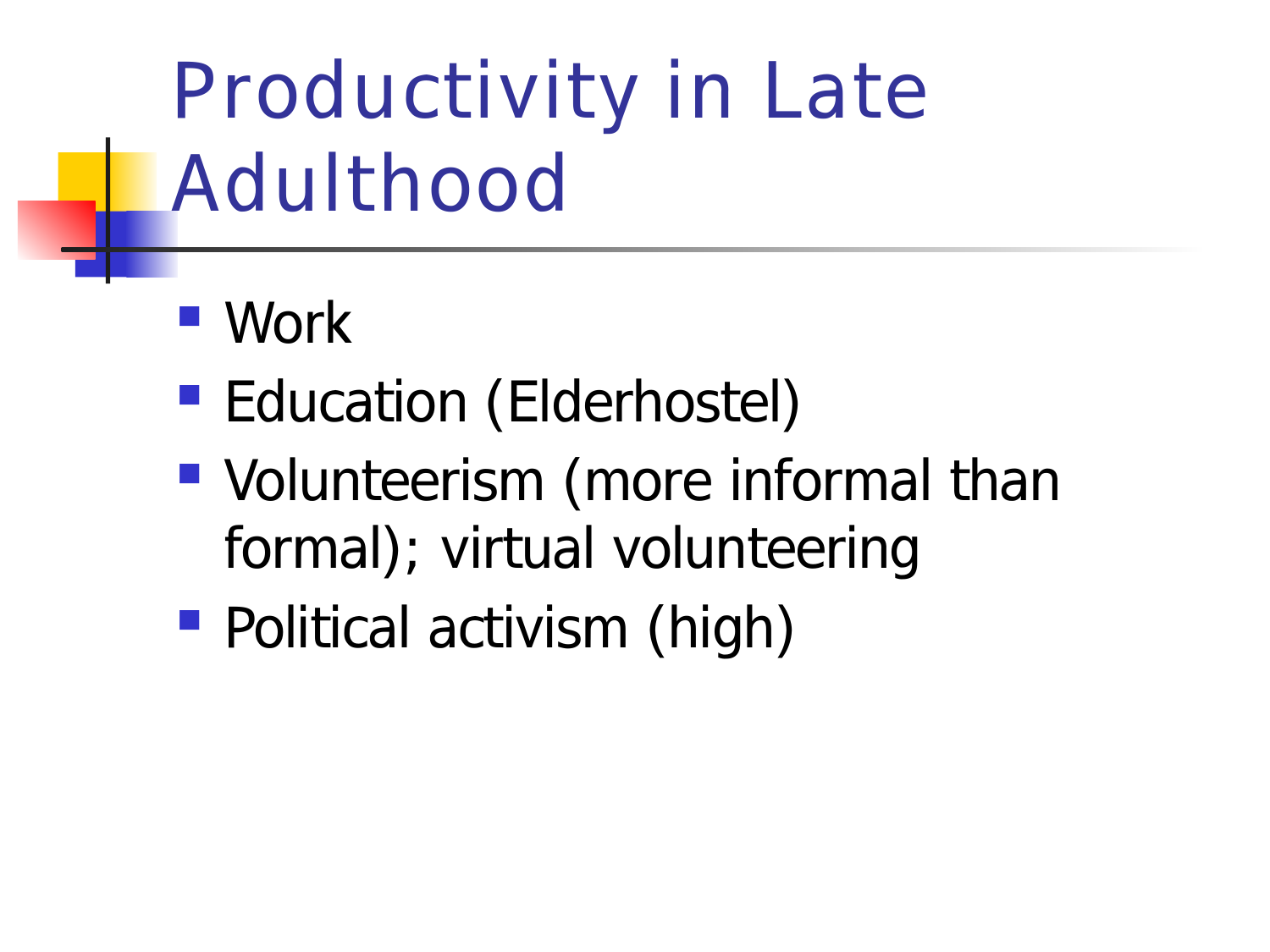

# Productivity in Late Adulthood
Work
Education (Elderhostel)
Volunteerism (more informal than formal); virtual volunteering
Political activism (high)